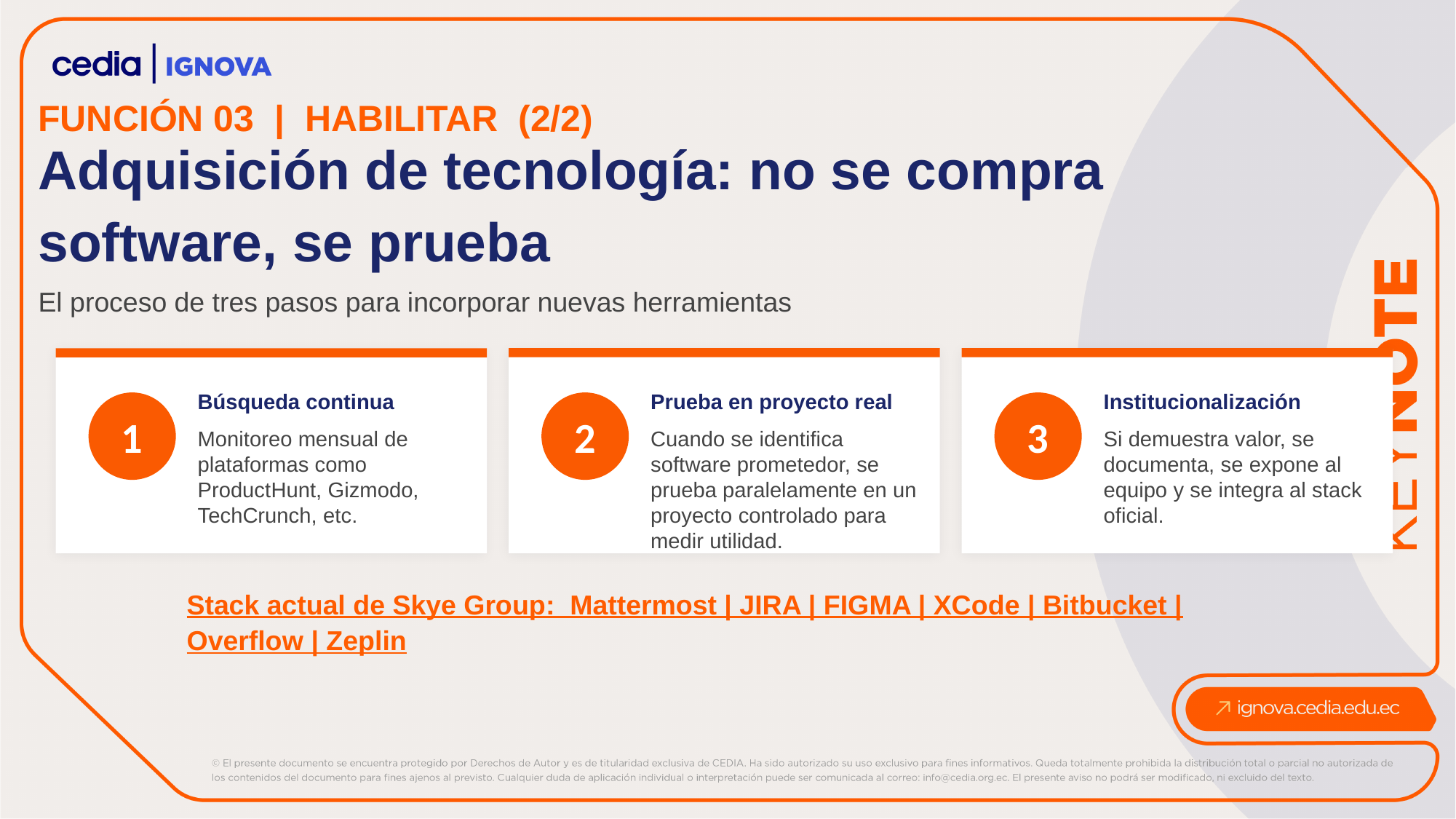

FUNCIÓN 03  |  HABILITAR  (2/2)
Adquisición de tecnología: no se compra software, se prueba
El proceso de tres pasos para incorporar nuevas herramientas

Búsqueda continua
Prueba en proyecto real
Institucionalización

1

2

3
Monitoreo mensual de plataformas como ProductHunt, Gizmodo, TechCrunch, etc.
Cuando se identifica software prometedor, se prueba paralelamente en un proyecto controlado para medir utilidad.
Si demuestra valor, se documenta, se expone al equipo y se integra al stack oficial.
Stack actual de Skye Group:  Mattermost | JIRA | FIGMA | XCode | Bitbucket | Overflow | Zeplin